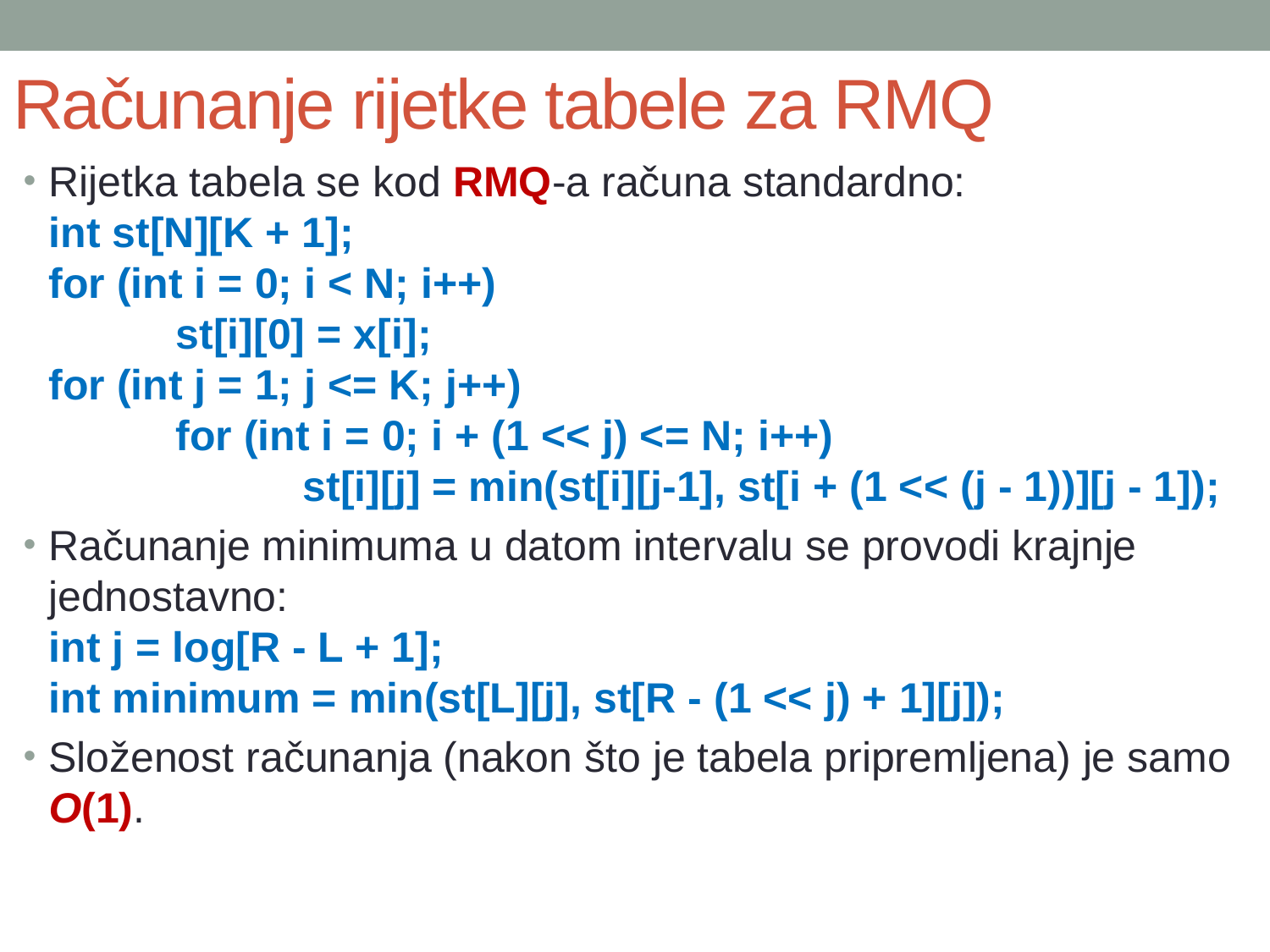

# Računanje rijetke tabele za RMQ
Rijetka tabela se kod RMQ-a računa standardno:
int st[N][K + 1];
for (int i = 0; i < N; i++)
	st[i][0] = x[i];
for (int j = 1; j <= K; j++)
	for (int i = 0; i + (1 << j) <= N; i++)
		st[i][j] = min(st[i][j-1], st[i + (1 << (j - 1))][j - 1]);
Računanje minimuma u datom intervalu se provodi krajnje jednostavno:
int j = log[R - L + 1];
int minimum = min(st[L][j], st[R - (1 << j) + 1][j]);
Složenost računanja (nakon što je tabela pripremljena) je samo O(1).